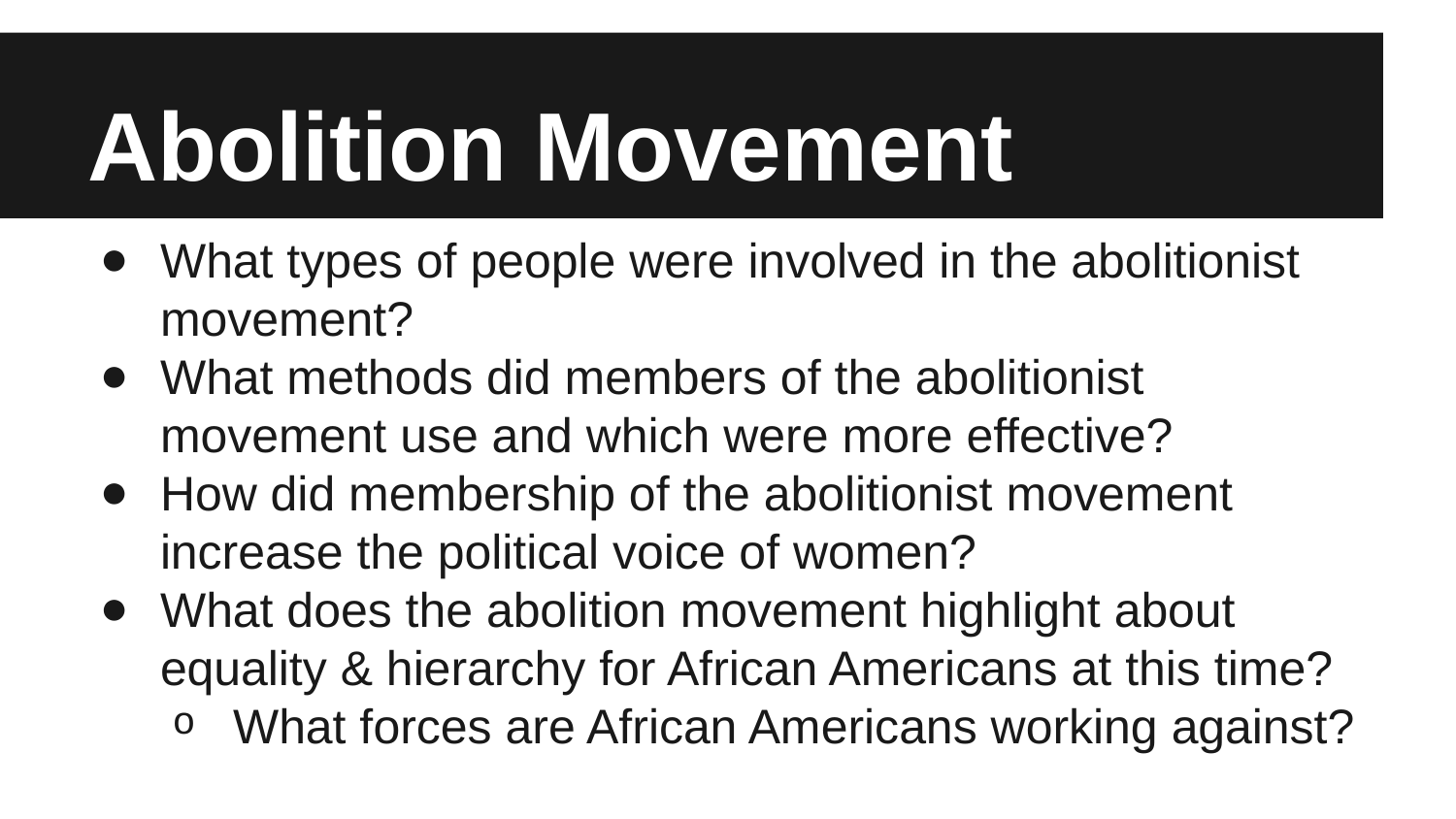

# Abolition Movement
What types of people were involved in the abolitionist movement?
What methods did members of the abolitionist movement use and which were more effective?
How did membership of the abolitionist movement increase the political voice of women?
What does the abolition movement highlight about equality & hierarchy for African Americans at this time?
What forces are African Americans working against?